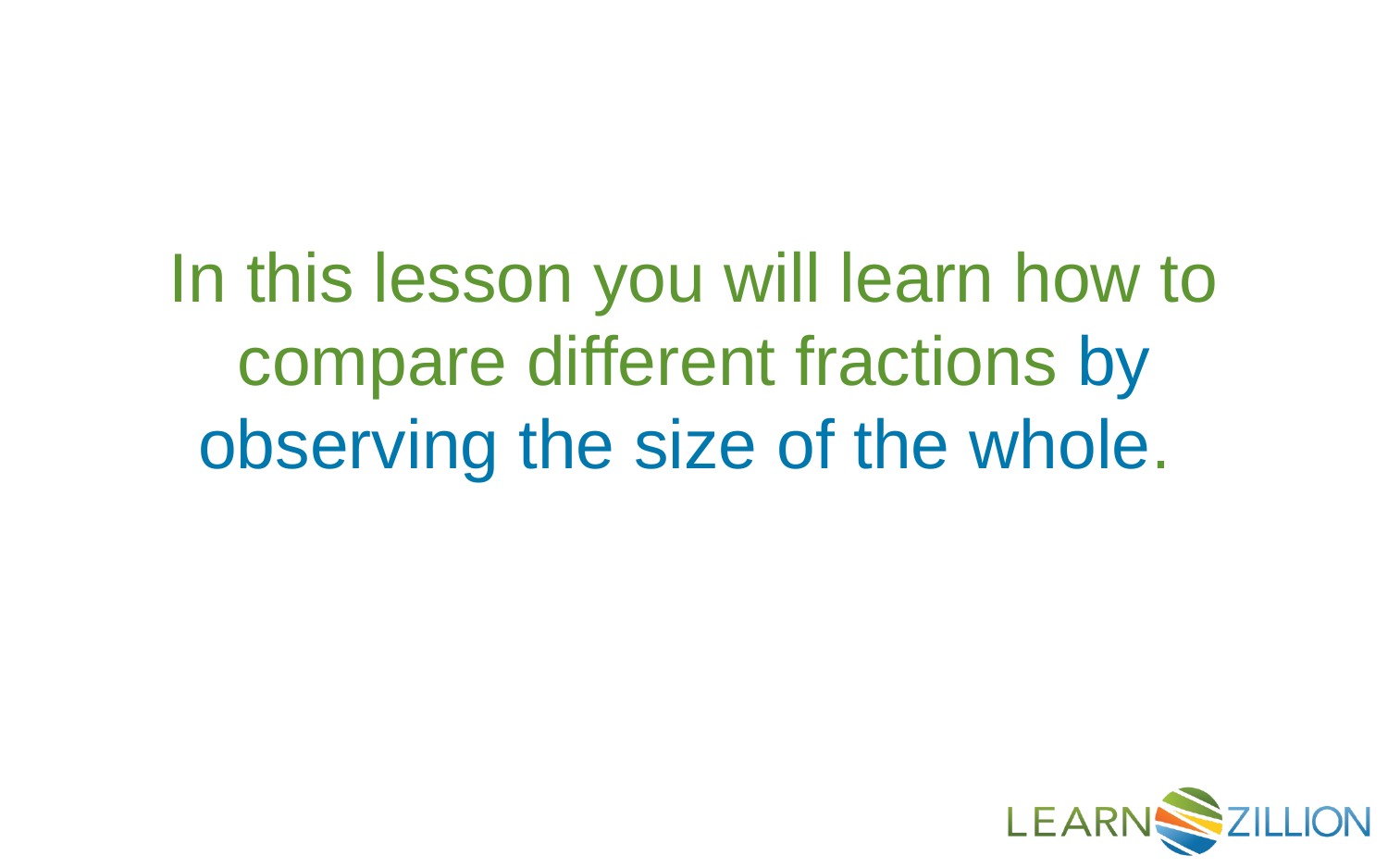

In this lesson you will learn how to compare different fractions by observing the size of the whole.